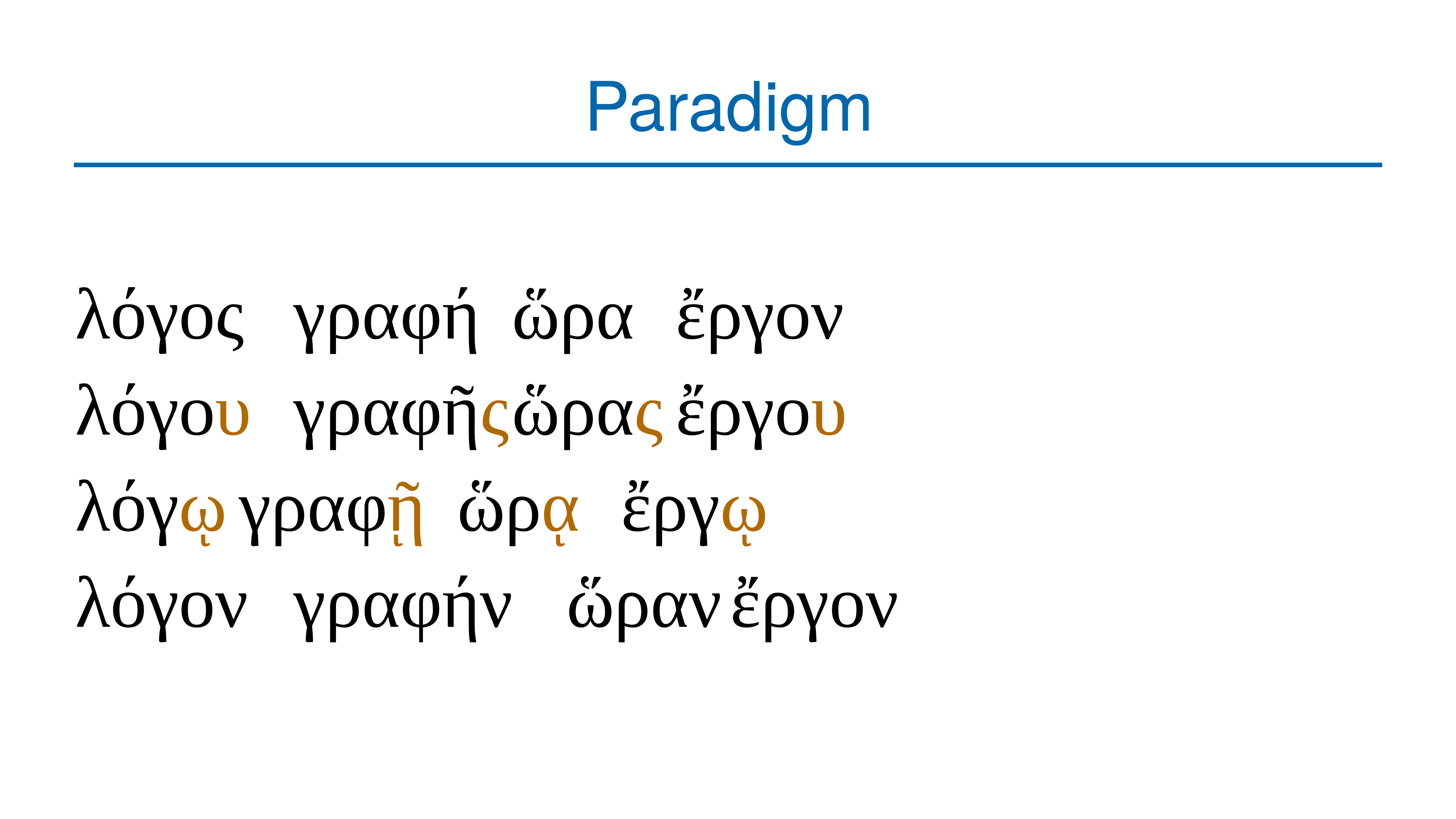

# Paradigm
λόγος	γραφή	ὥρα	ἔργον
λόγου	γραφῆς	ὥρας	ἔργου
λόγῳ	γραφῇ	ὥρᾳ	ἔργῳ
λόγον	γραφήν	ὥραν	ἔργον